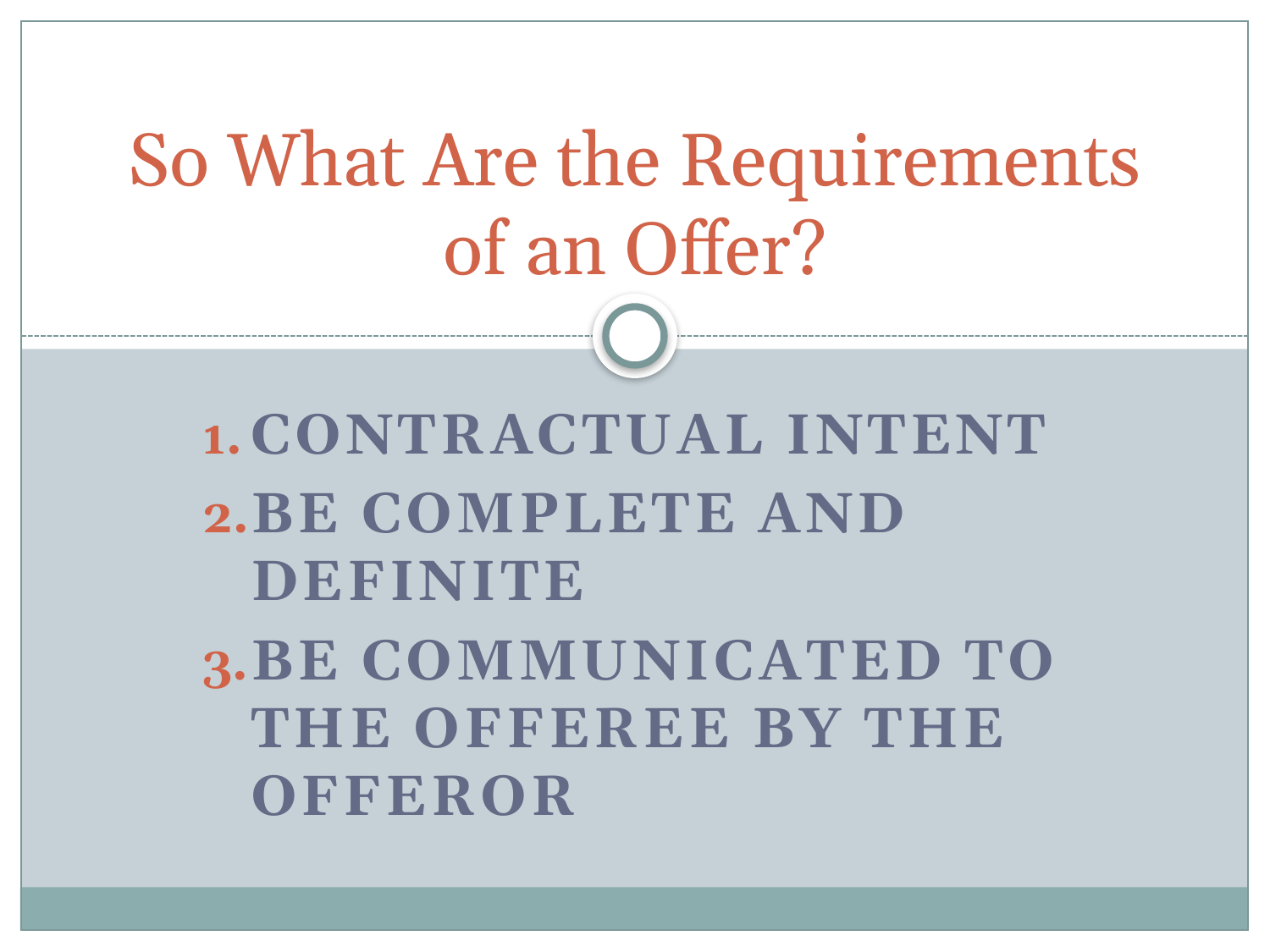

# So What Are the Requirements of an Offer?
Contractual intent
Be complete and definite
Be communicated to the offeree by the offeror